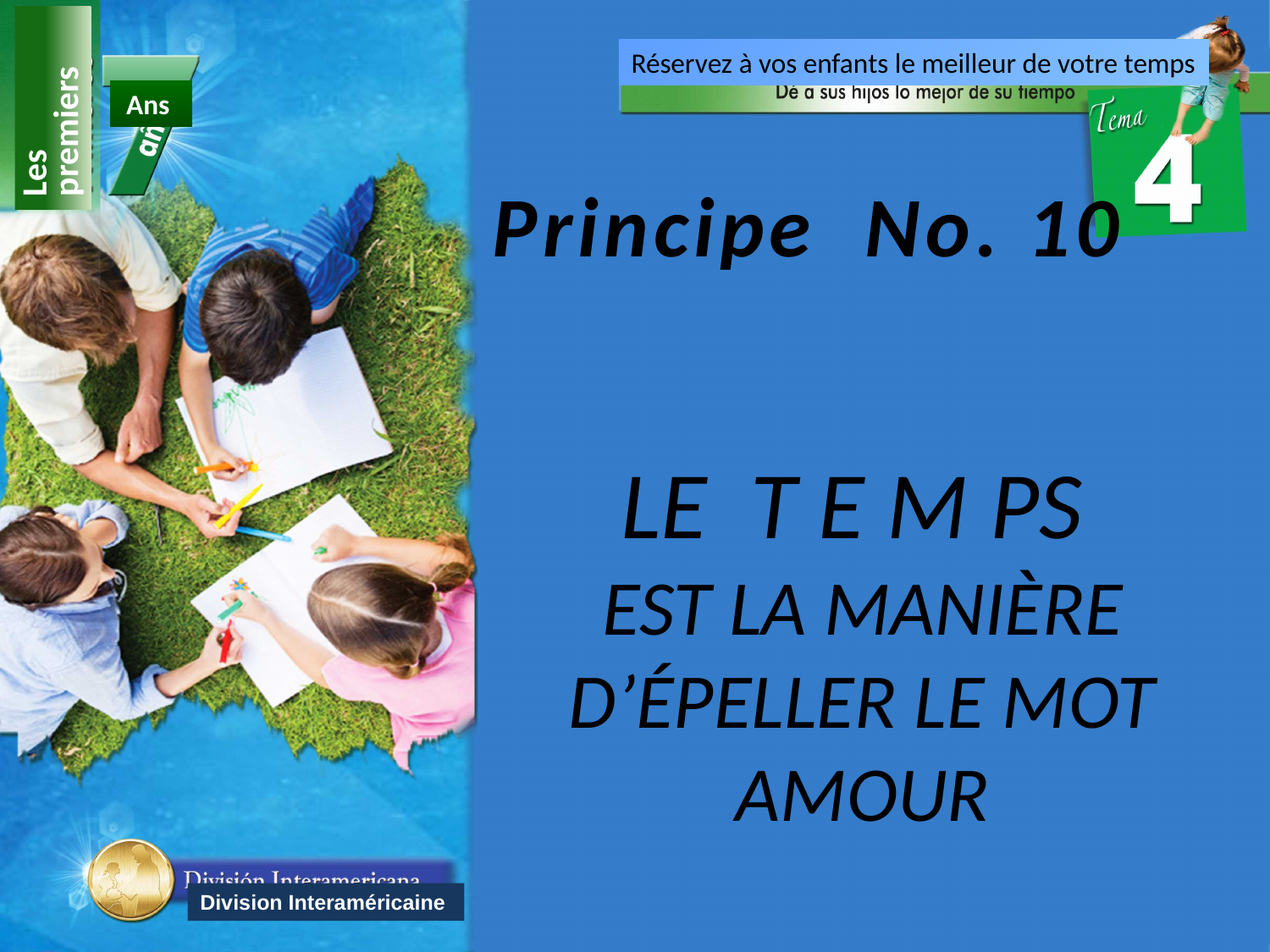

Réservez à vos enfants le meilleur de votre temps
Les premiers
Ans
Principe  No. 10

LE  T E M PS
EST LA MANIÈRE D’ÉPELLER LE MOT AMOUR
Division Interaméricaine